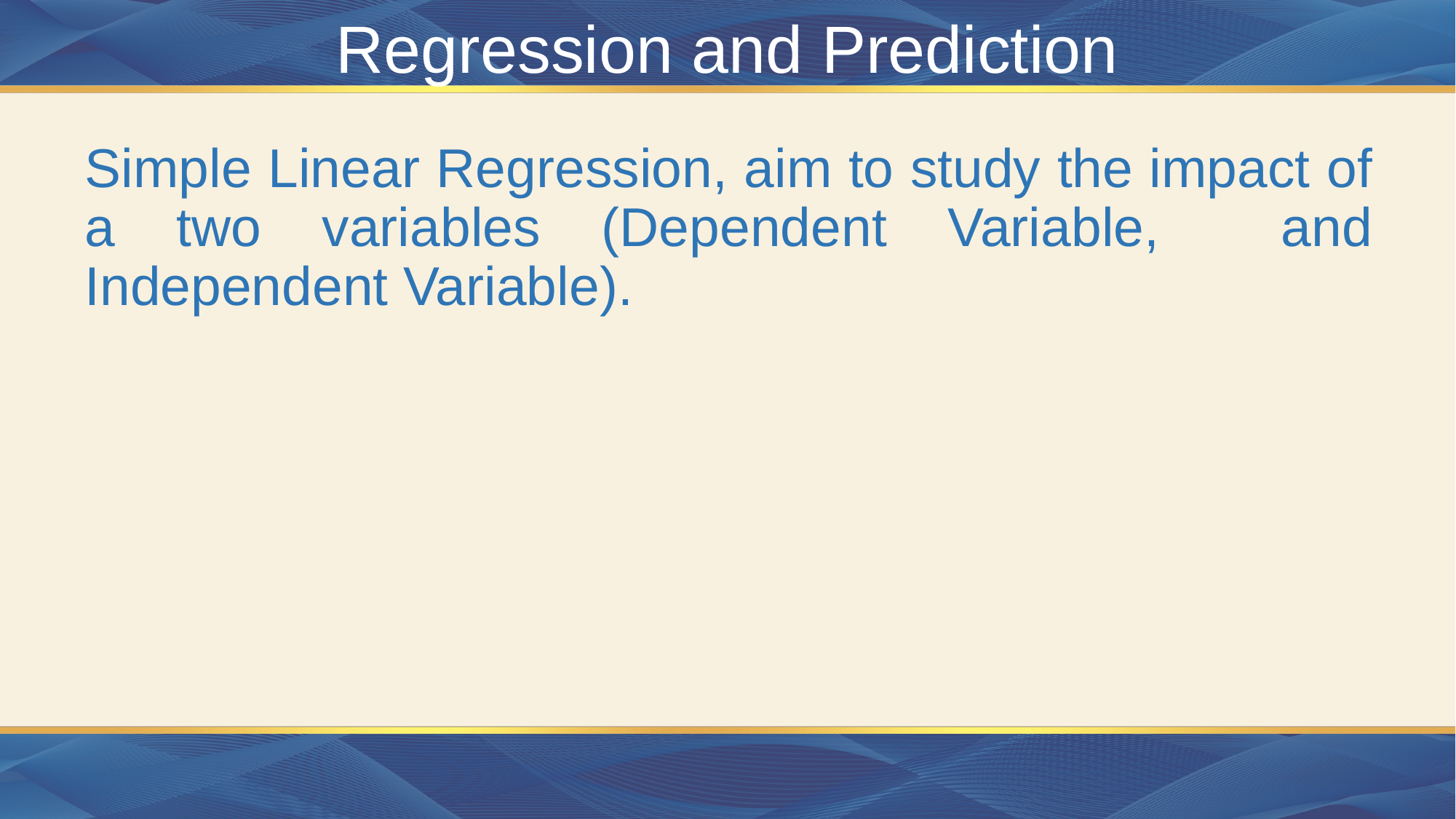

# Regression and Prediction
Simple Linear Regression, aim to study the impact of a two variables (Dependent Variable,  and Independent Variable).